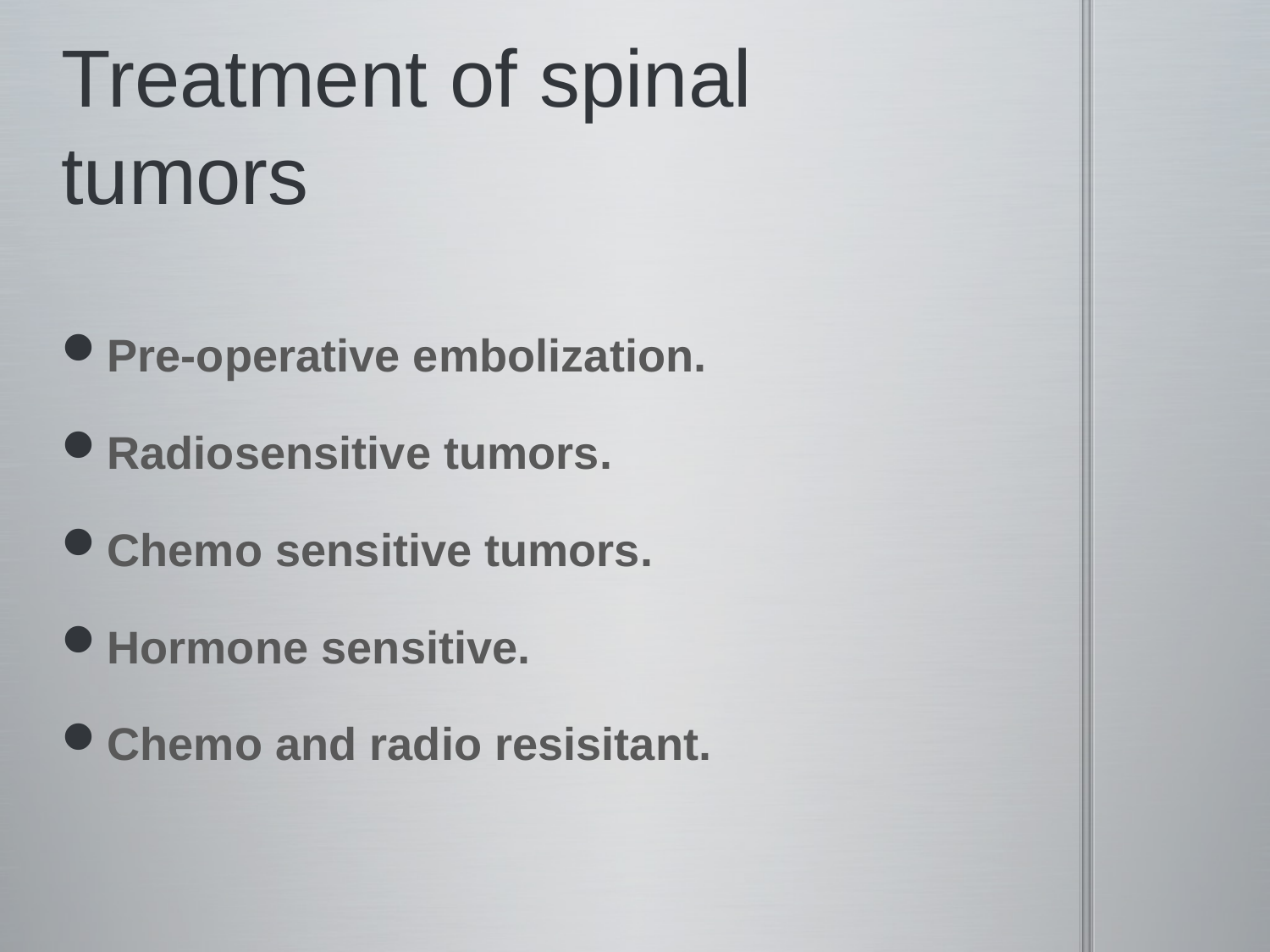

# Treatment of spinal tumors

Pre-operative embolization.
Radiosensitive tumors.
Chemo sensitive tumors.
Hormone sensitive.
Chemo and radio resisitant.